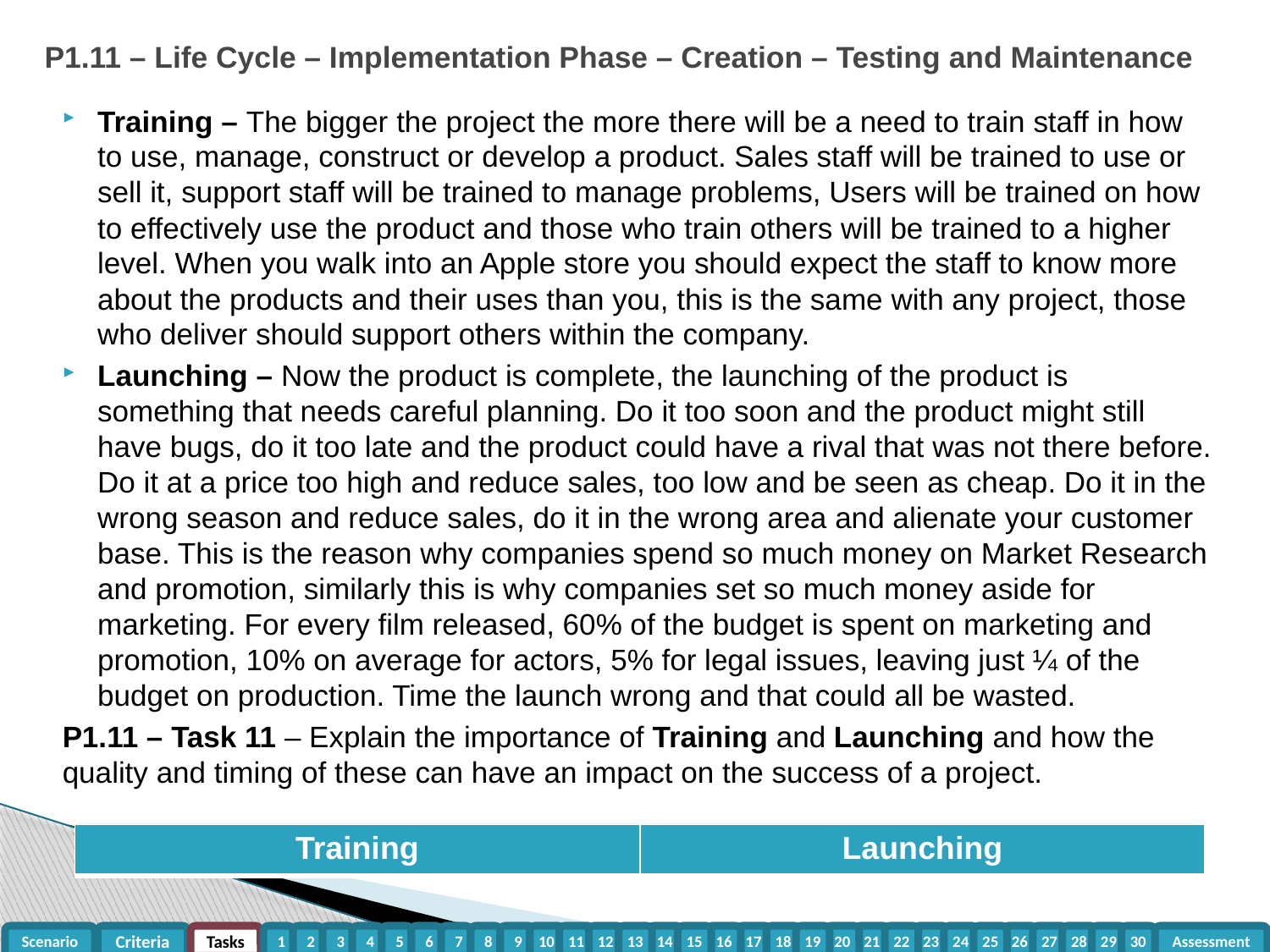

P1.11 – Life Cycle – Implementation Phase – Creation – Testing and Maintenance
Training – The bigger the project the more there will be a need to train staff in how to use, manage, construct or develop a product. Sales staff will be trained to use or sell it, support staff will be trained to manage problems, Users will be trained on how to effectively use the product and those who train others will be trained to a higher level. When you walk into an Apple store you should expect the staff to know more about the products and their uses than you, this is the same with any project, those who deliver should support others within the company.
Launching – Now the product is complete, the launching of the product is something that needs careful planning. Do it too soon and the product might still have bugs, do it too late and the product could have a rival that was not there before. Do it at a price too high and reduce sales, too low and be seen as cheap. Do it in the wrong season and reduce sales, do it in the wrong area and alienate your customer base. This is the reason why companies spend so much money on Market Research and promotion, similarly this is why companies set so much money aside for marketing. For every film released, 60% of the budget is spent on marketing and promotion, 10% on average for actors, 5% for legal issues, leaving just ¼ of the budget on production. Time the launch wrong and that could all be wasted.
P1.11 – Task 11 – Explain the importance of Training and Launching and how the quality and timing of these can have an impact on the success of a project.
| Training | Launching |
| --- | --- |